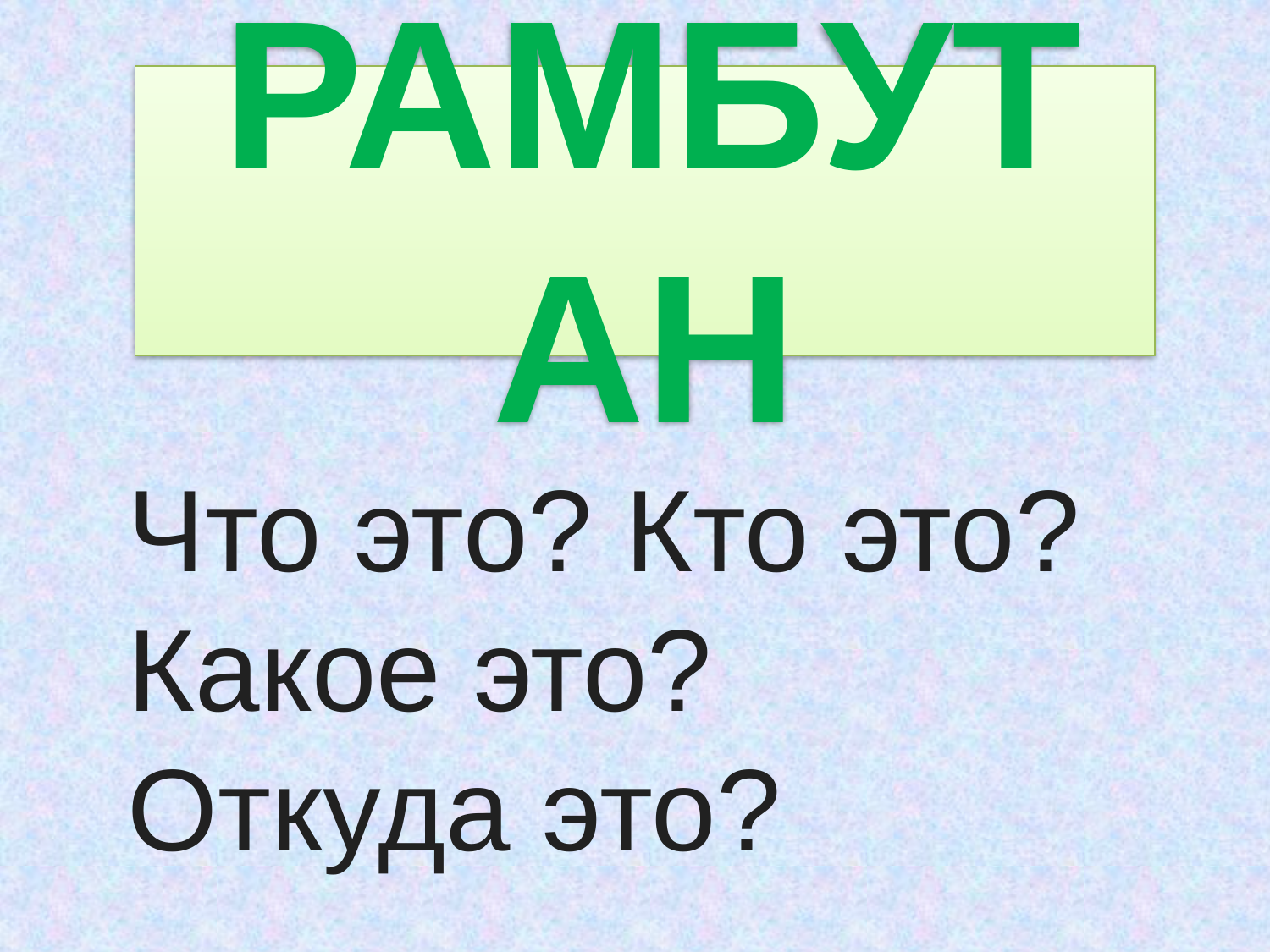

# РАМБУТАН
Что это? Кто это?
Какое это?
Откуда это?